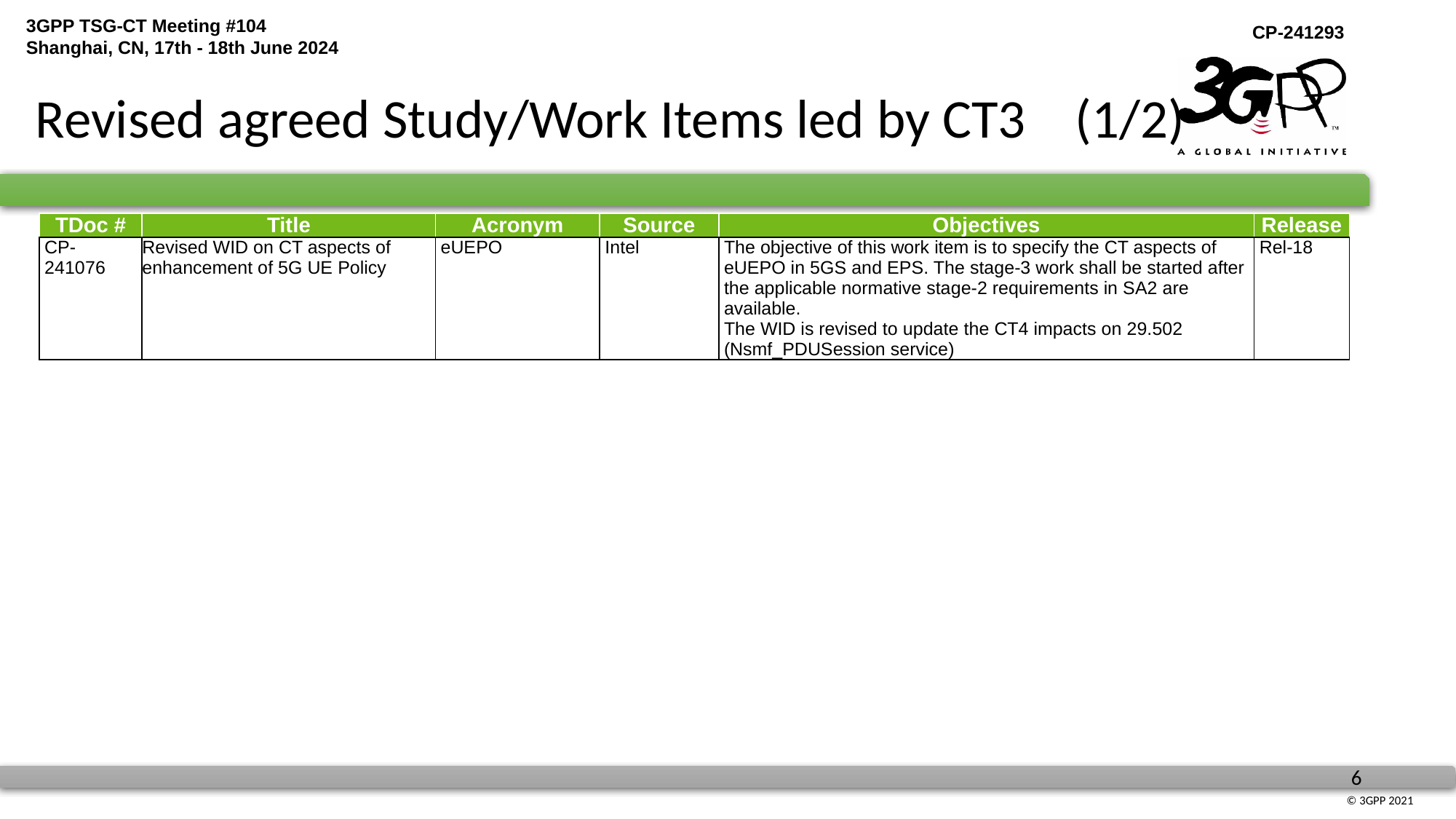

# Revised agreed Study/Work Items led by CT3    (1/2)
| TDoc # | Title | Acronym | Source | Objectives | Release |
| --- | --- | --- | --- | --- | --- |
| CP-241076 | Revised WID on CT aspects of enhancement of 5G UE Policy | eUEPO | Intel | The objective of this work item is to specify the CT aspects of eUEPO in 5GS and EPS. The stage-3 work shall be started after the applicable normative stage-2 requirements in SA2 are available. The WID is revised to update the CT4 impacts on 29.502 (Nsmf\_PDUSession service) | Rel-18 |